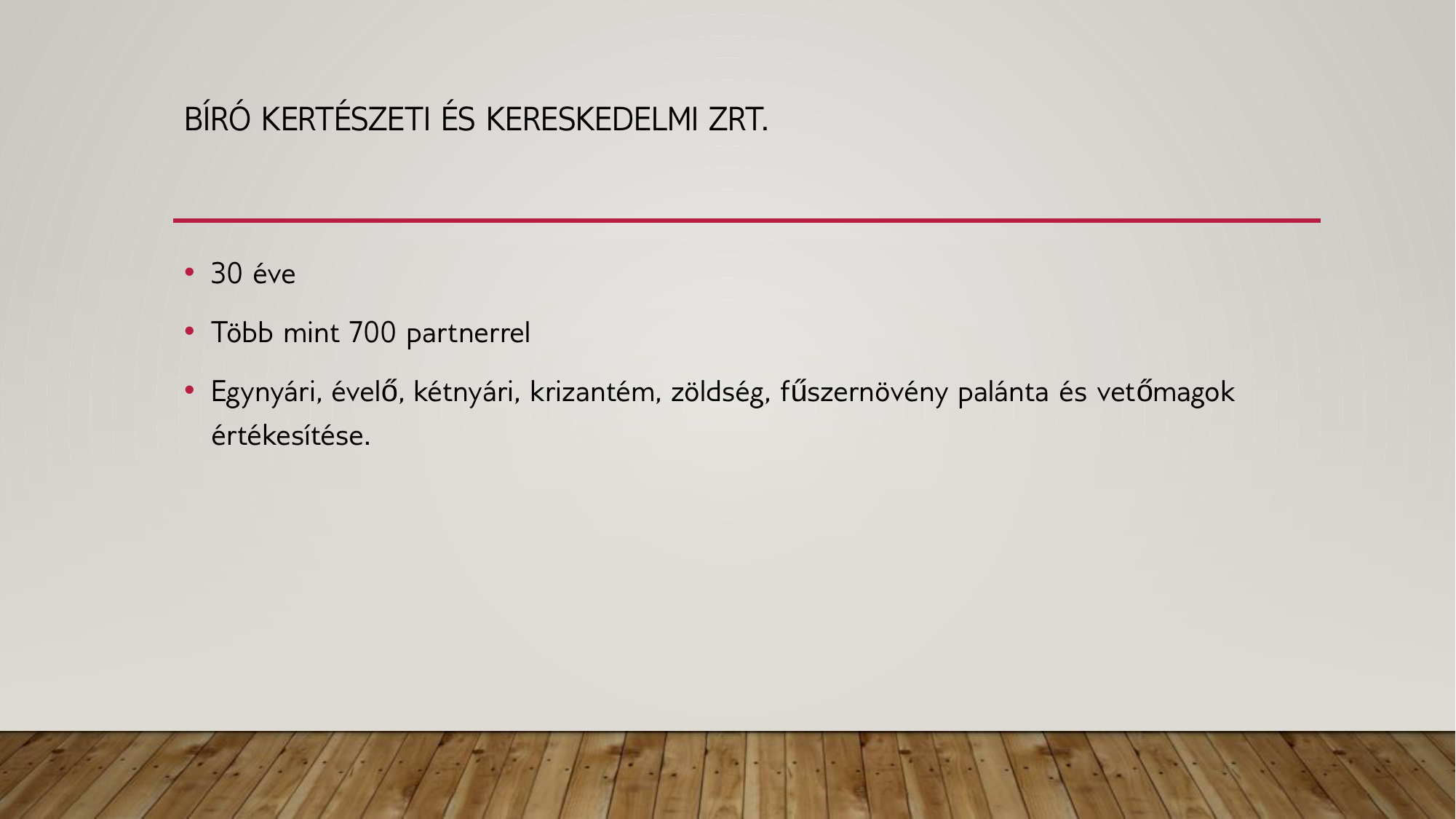

# Bíró Kertészeti és Kereskedelmi Zrt.
30 éve
Több mint 700 partnerrel
Egynyári, évelő, kétnyári, krizantém, zöldség, fűszernövény palánta és vetőmagok értékesítése.